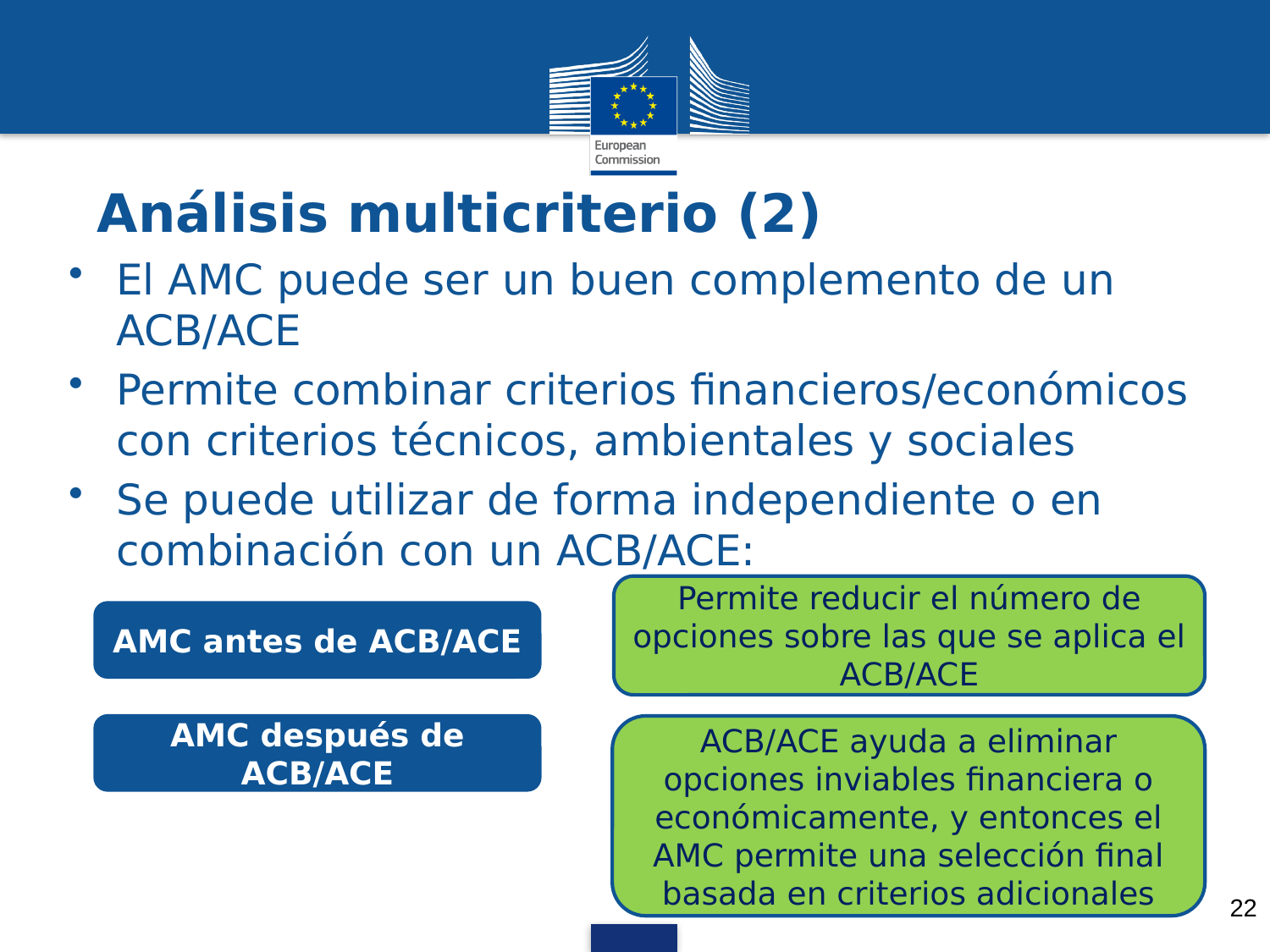

# Análisis multicriterio (2)
El AMC puede ser un buen complemento de un ACB/ACE
Permite combinar criterios financieros/económicos con criterios técnicos, ambientales y sociales
Se puede utilizar de forma independiente o en combinación con un ACB/ACE:
Permite reducir el número de opciones sobre las que se aplica el ACB/ACE
AMC antes de ACB/ACE
AMC después de ACB/ACE
ACB/ACE ayuda a eliminar opciones inviables financiera o económicamente, y entonces el AMC permite una selección final basada en criterios adicionales
22